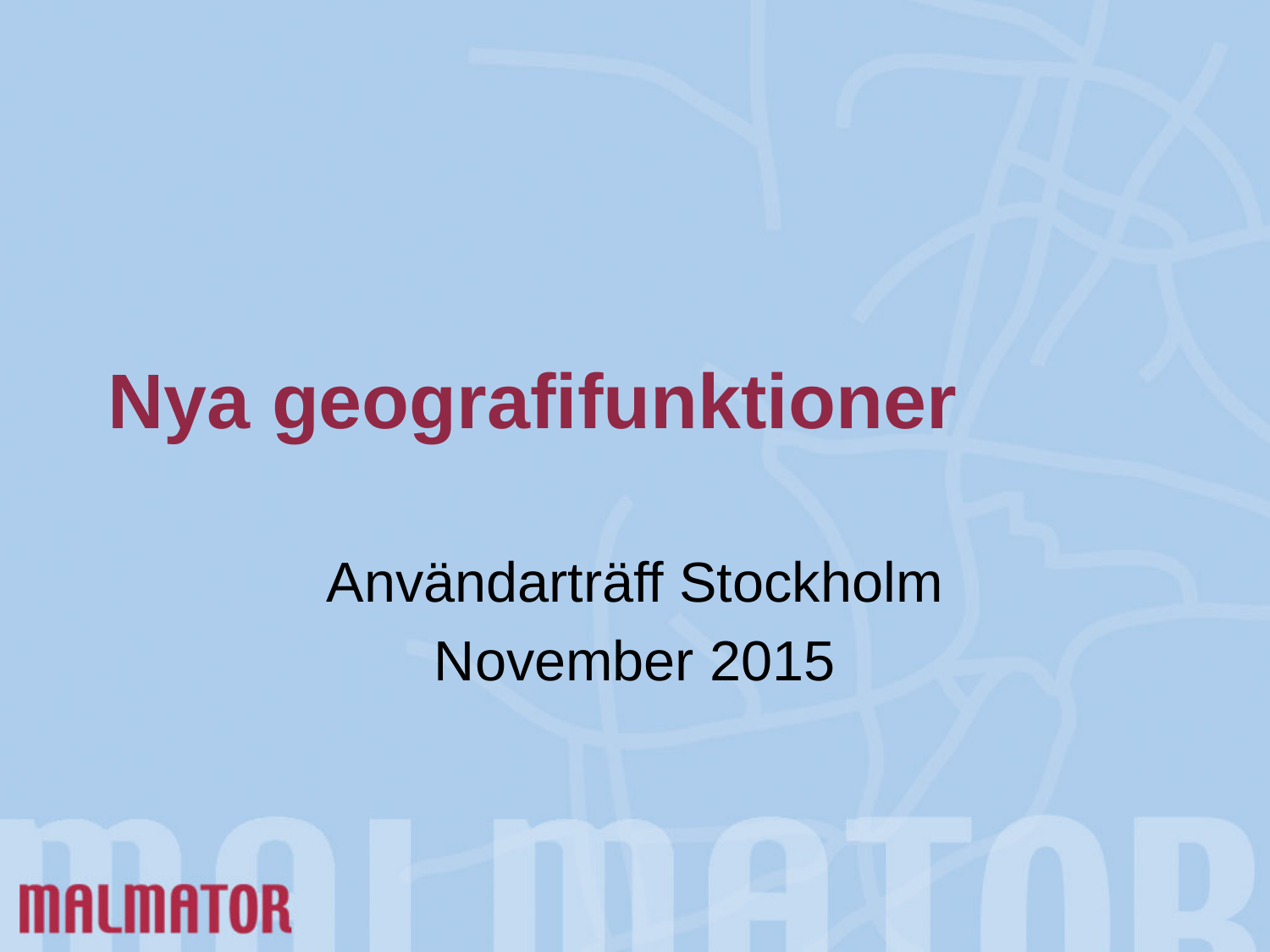

# Nya geografifunktioner
Användarträff Stockholm
November 2015